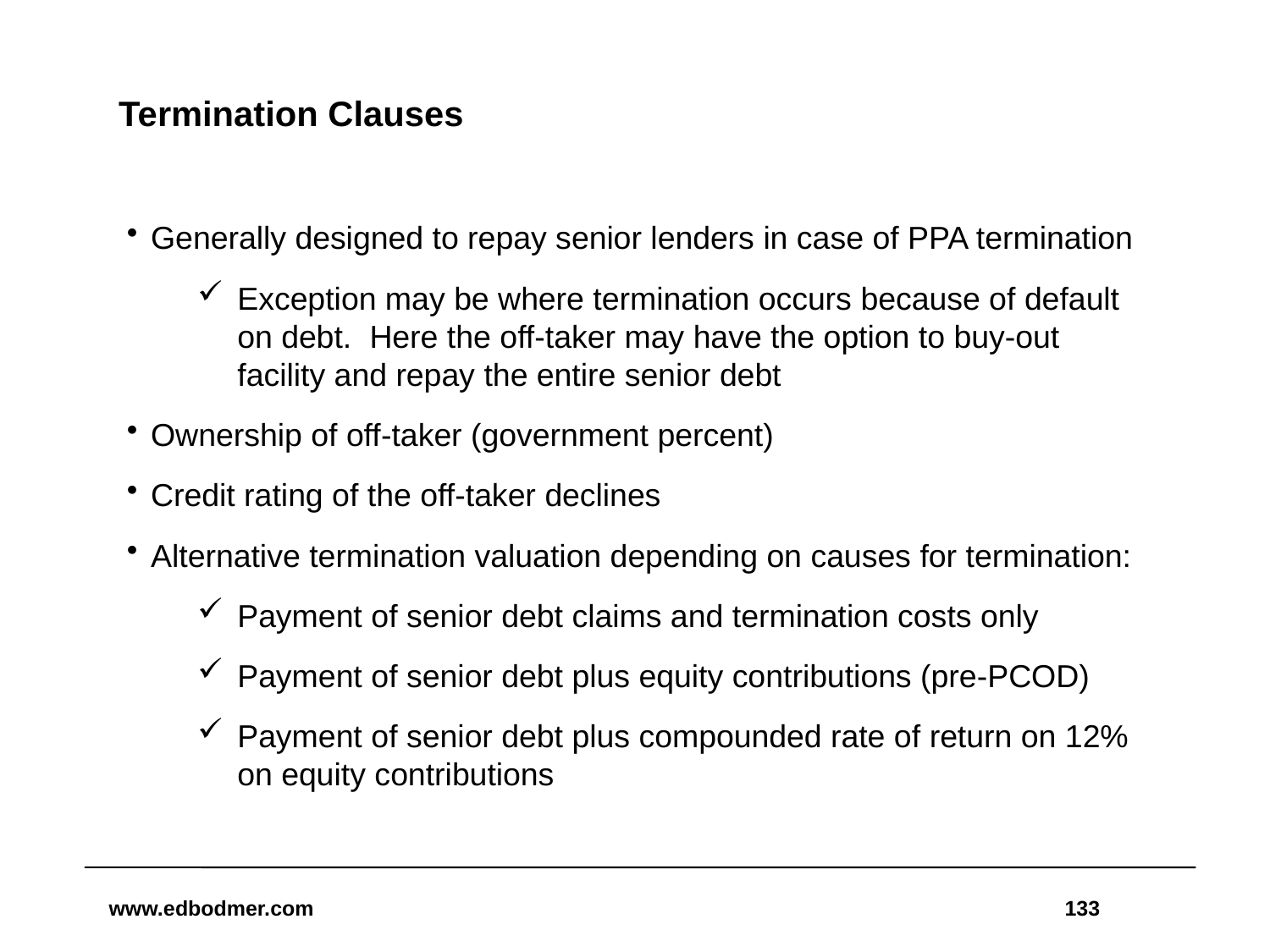

# Termination Clauses
Generally designed to repay senior lenders in case of PPA termination
Exception may be where termination occurs because of default on debt.  Here the off-taker may have the option to buy-out facility and repay the entire senior debt
Ownership of off-taker (government percent)
Credit rating of the off-taker declines
Alternative termination valuation depending on causes for termination:
Payment of senior debt claims and termination costs only
Payment of senior debt plus equity contributions (pre-PCOD)
Payment of senior debt plus compounded rate of return on 12% on equity contributions